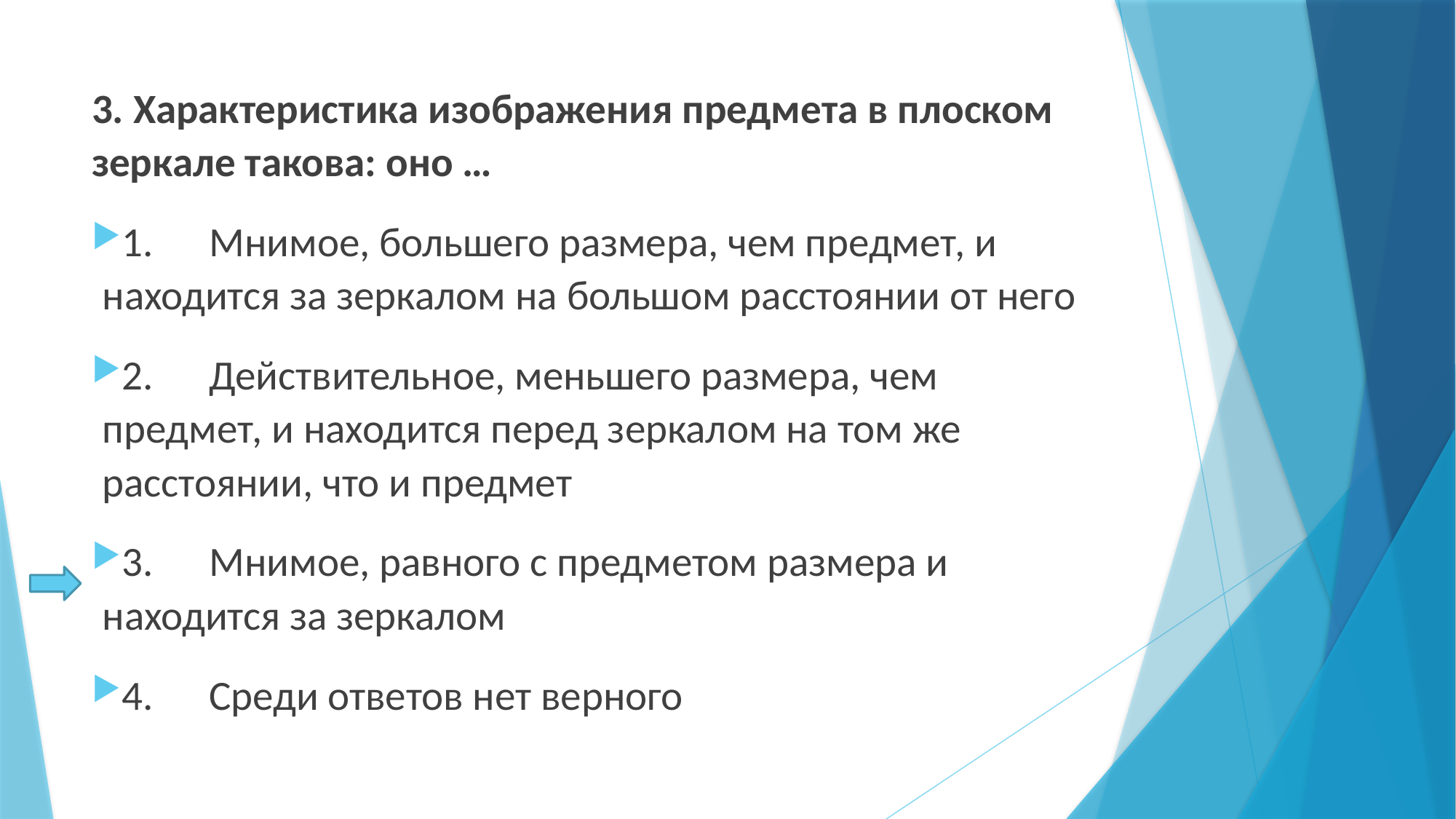

#
3. Характеристика изображения предмета в плоском зеркале такова: оно …
1.	Мнимое, большего размера, чем предмет, и находится за зеркалом на большом расстоянии от него
2.	Действительное, меньшего размера, чем предмет, и находится перед зеркалом на том же расстоянии, что и предмет
3.	Мнимое, равного с предметом размера и находится за зеркалом
4.	Среди ответов нет верного